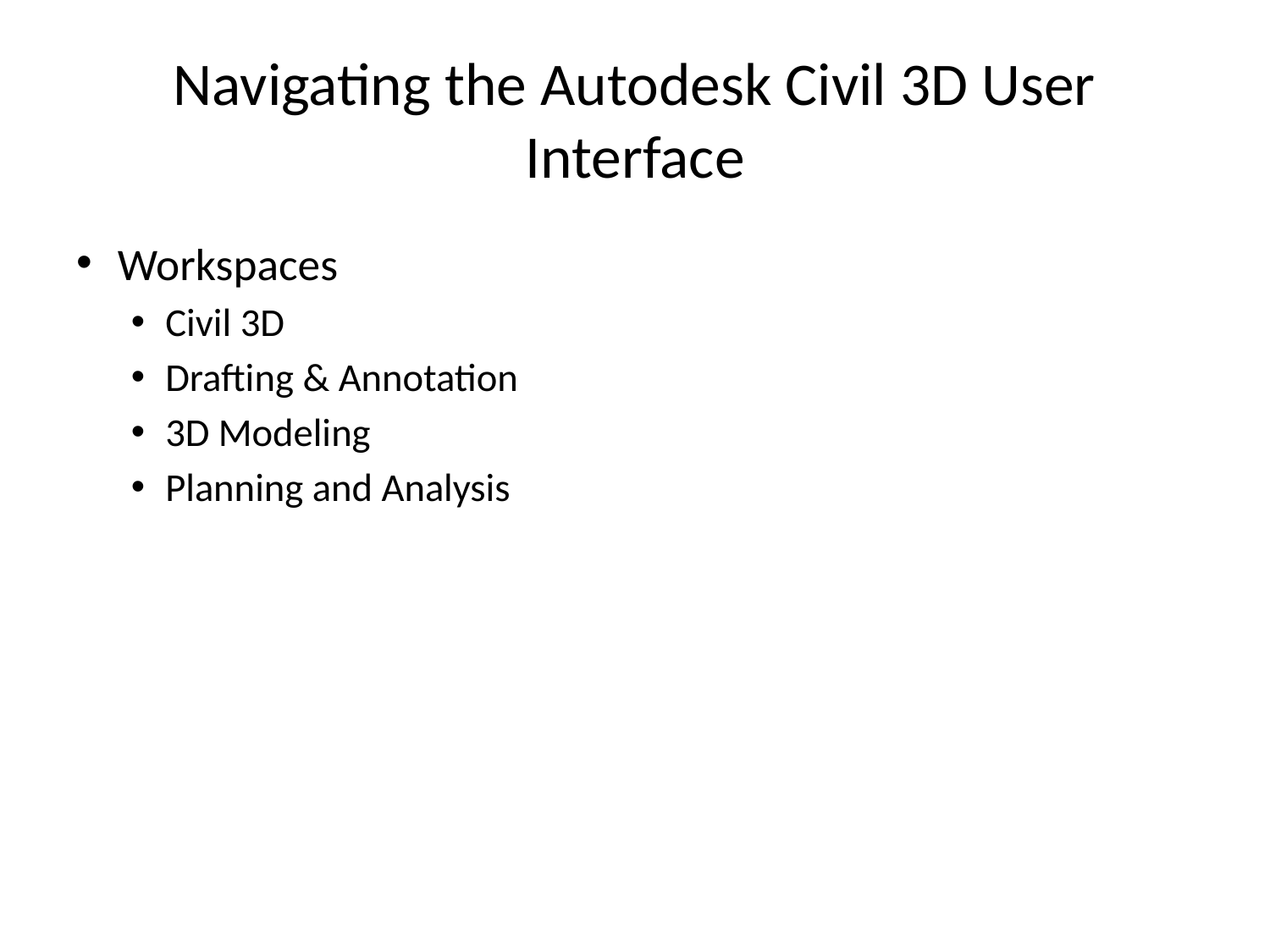

# Navigating the Autodesk Civil 3D User Interface
Workspaces
Civil 3D
Drafting & Annotation
3D Modeling
Planning and Analysis